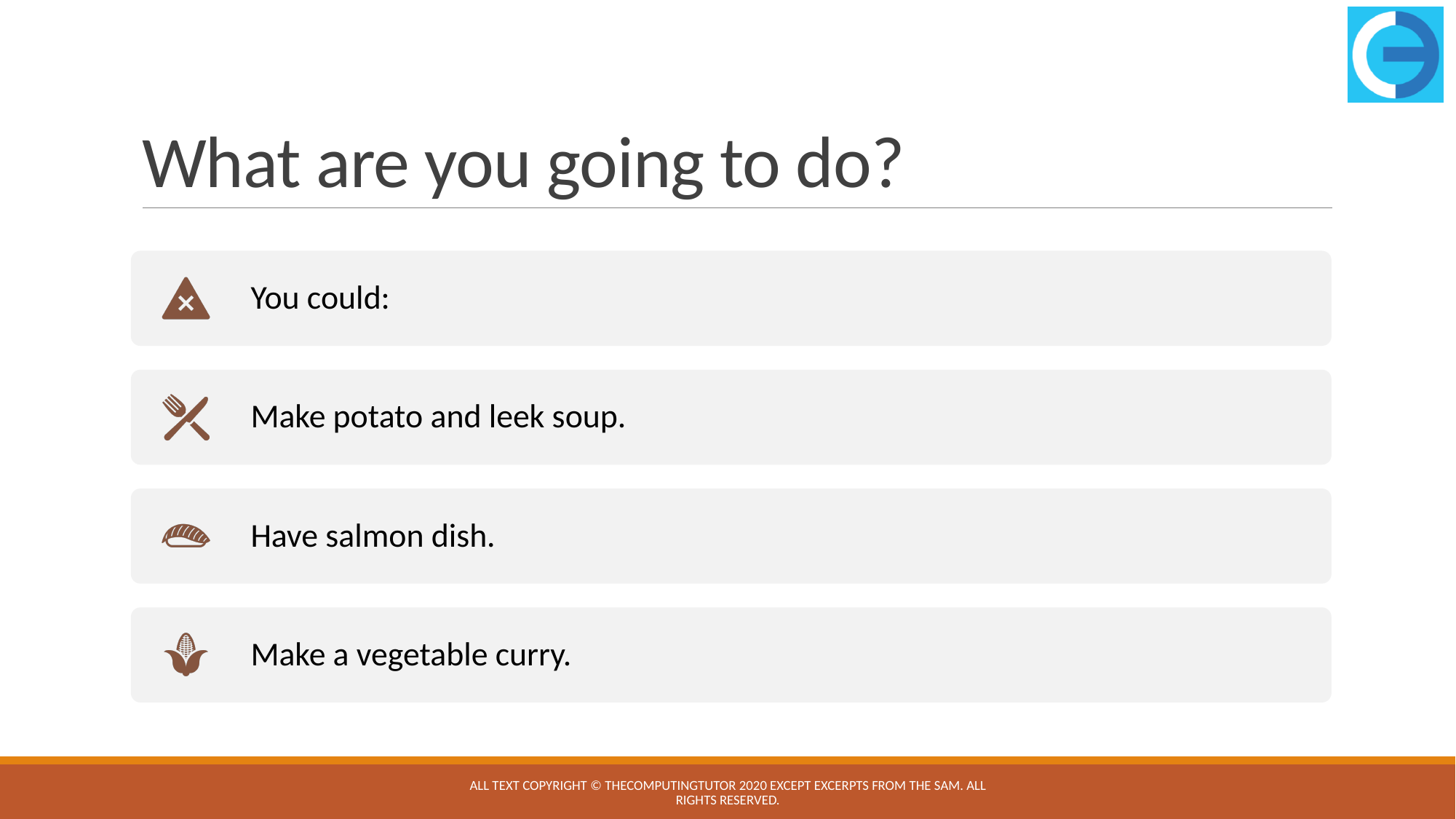

# What are you going to do?
You could:
Make potato and leek soup.
Have salmon dish.
Make a vegetable curry.
All text copyright © TheComputingTutor 2020 except excerpts from the SAM. All rights Reserved.